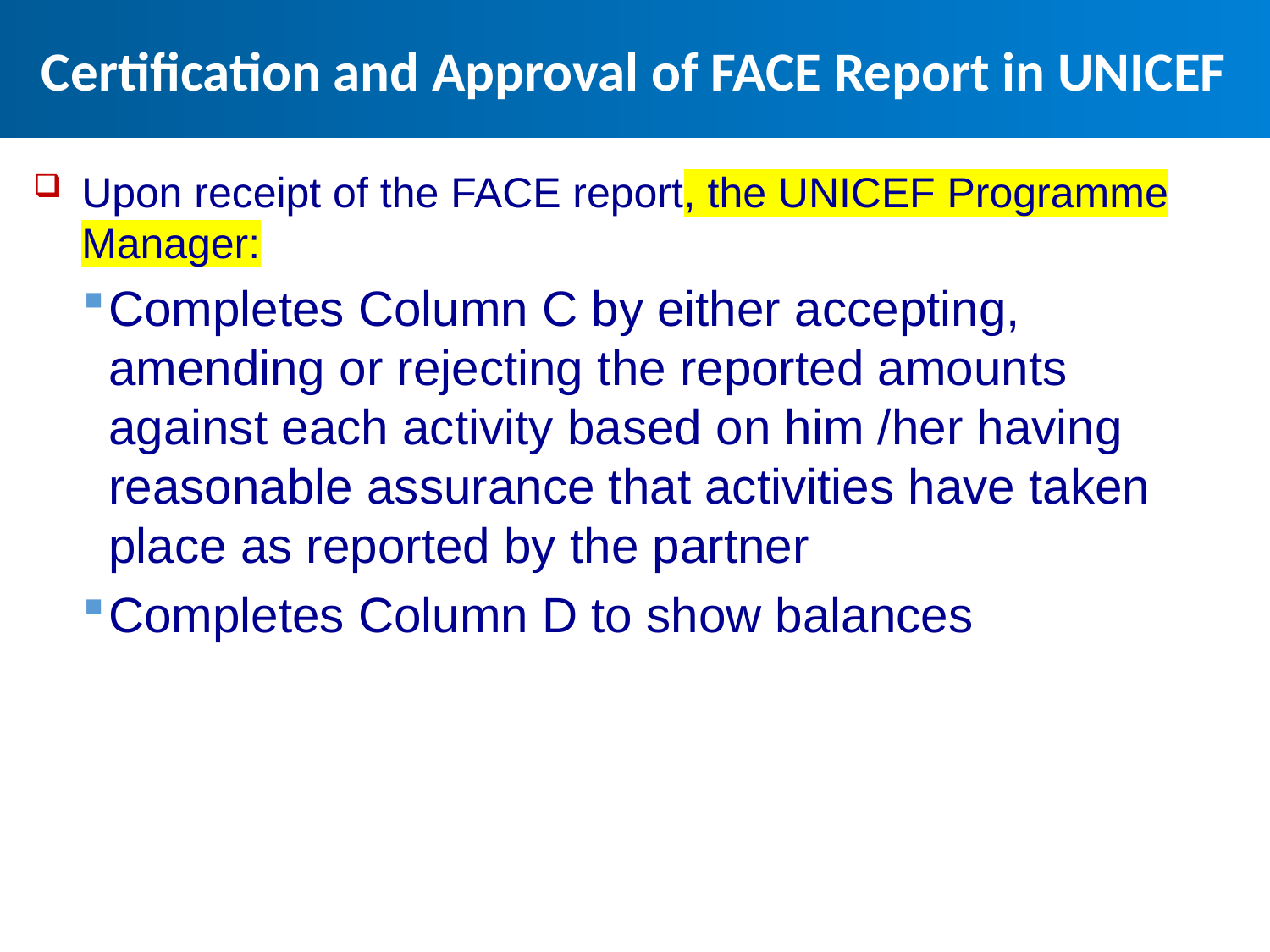

# Certification and Approval of FACE Report in UNICEF
Upon receipt of the FACE report, the UNICEF Programme Manager:
Completes Column C by either accepting, amending or rejecting the reported amounts against each activity based on him /her having reasonable assurance that activities have taken place as reported by the partner
Completes Column D to show balances